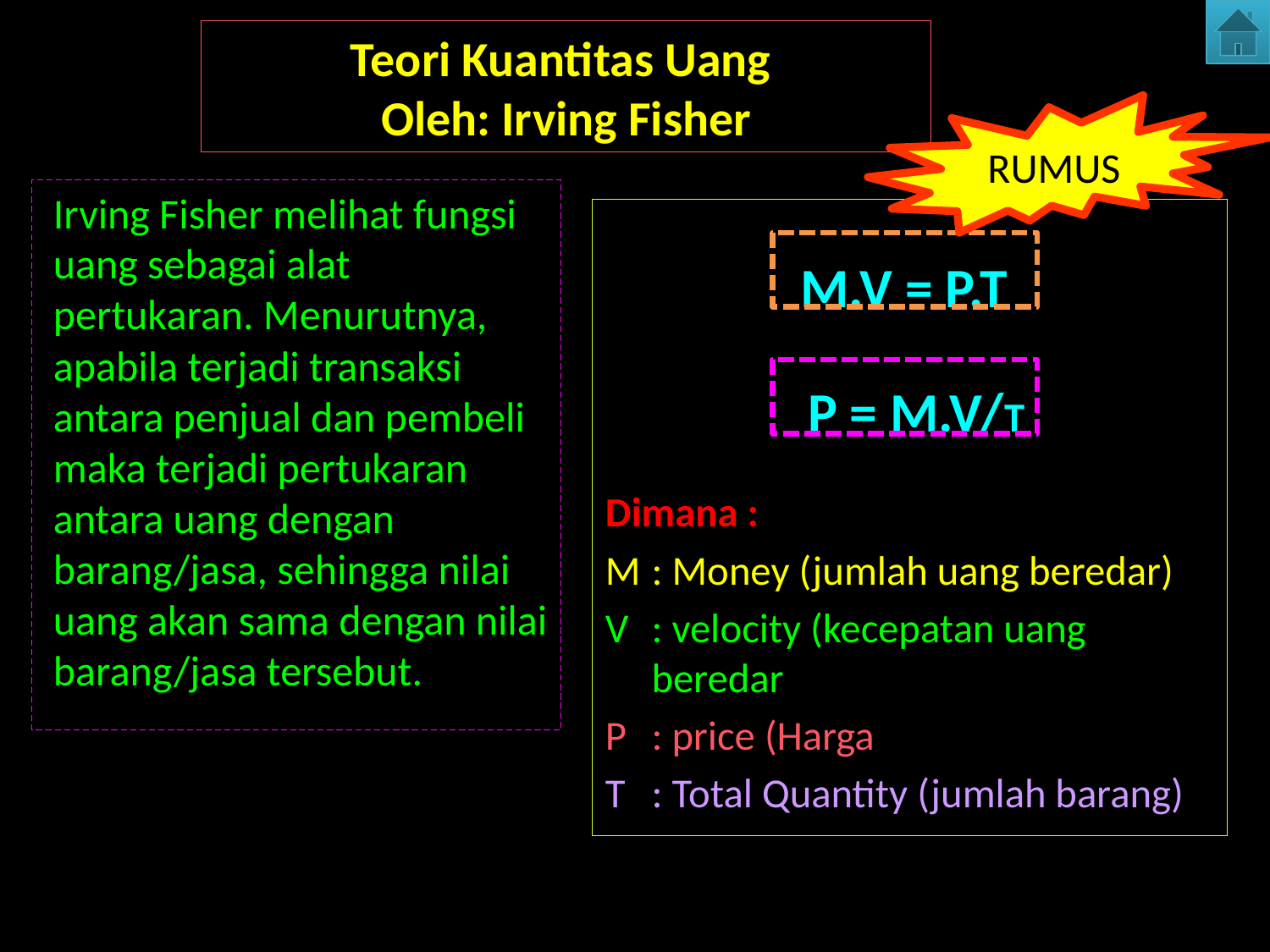

# Teori Kuantitas Uang Oleh: Irving Fisher
RUMUS
	Irving Fisher melihat fungsi uang sebagai alat pertukaran. Menurutnya, apabila terjadi transaksi antara penjual dan pembeli maka terjadi pertukaran antara uang dengan barang/jasa, sehingga nilai uang akan sama dengan nilai barang/jasa tersebut.
M.V = P.T
 P = M.V/T
Dimana :
M	: Money (jumlah uang beredar)
V	: velocity (kecepatan uang beredar
P	: price (Harga
T	: Total Quantity (jumlah barang)